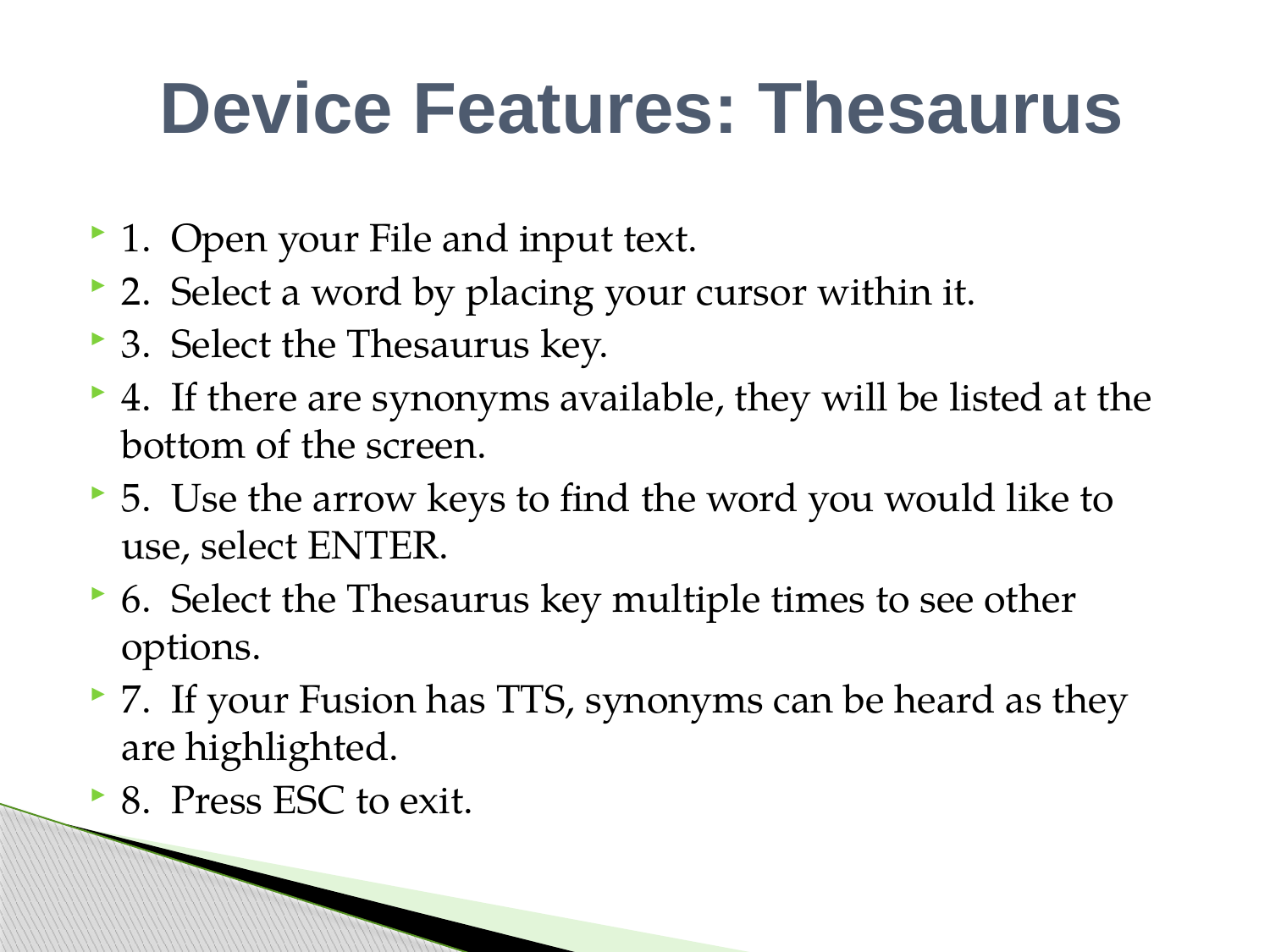

# Device Features: Thesaurus
1.  Open your File and input text.
2.  Select a word by placing your cursor within it.
3.  Select the Thesaurus key.
4.  If there are synonyms available, they will be listed at the bottom of the screen.
5.  Use the arrow keys to find the word you would like to use, select ENTER.
6.  Select the Thesaurus key multiple times to see other options.
7.  If your Fusion has TTS, synonyms can be heard as they are highlighted.
8.  Press ESC to exit.